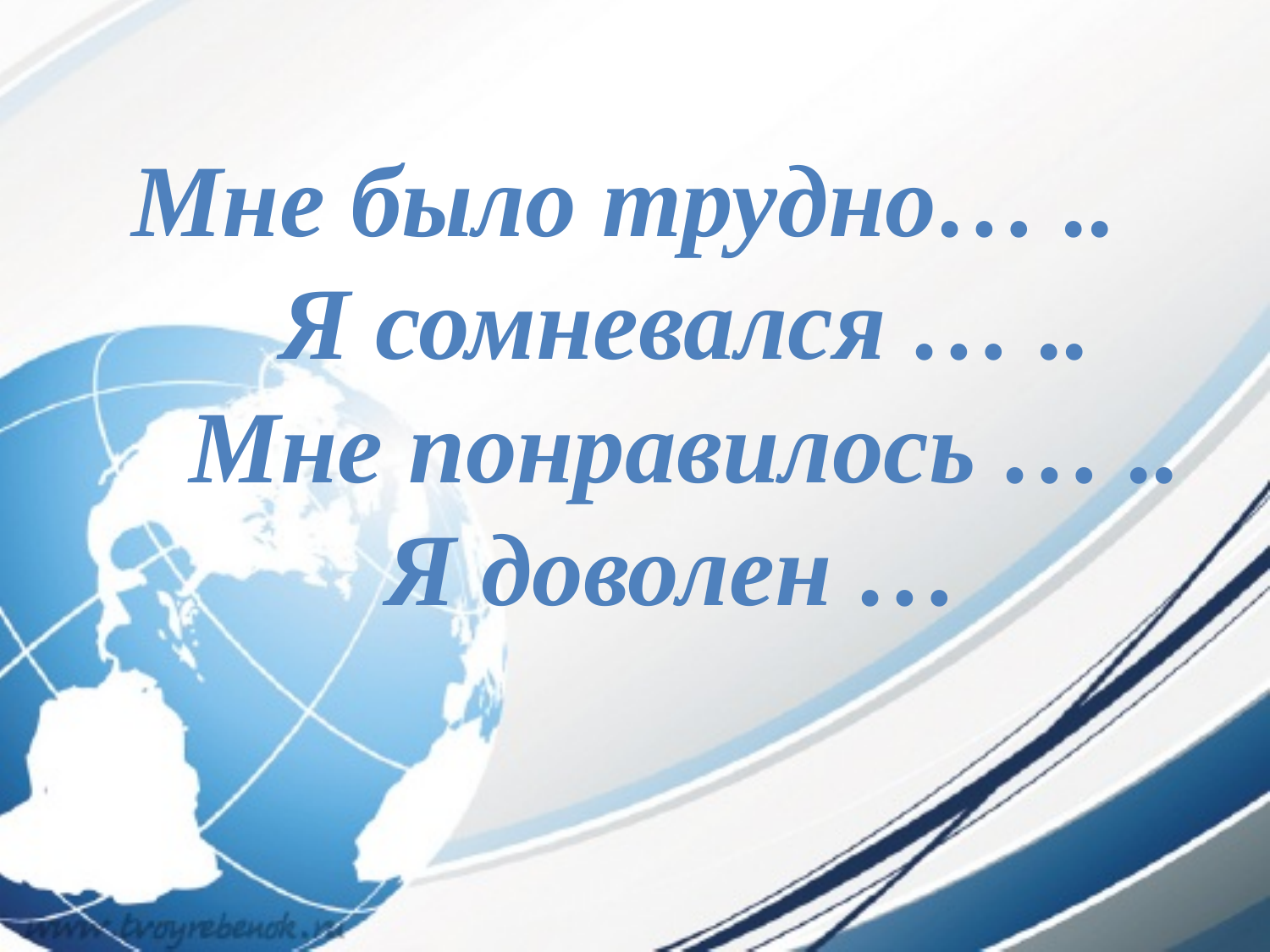

# Мне было трудно… .. Я сомневался … .. Мне понравилось … .. Я доволен …